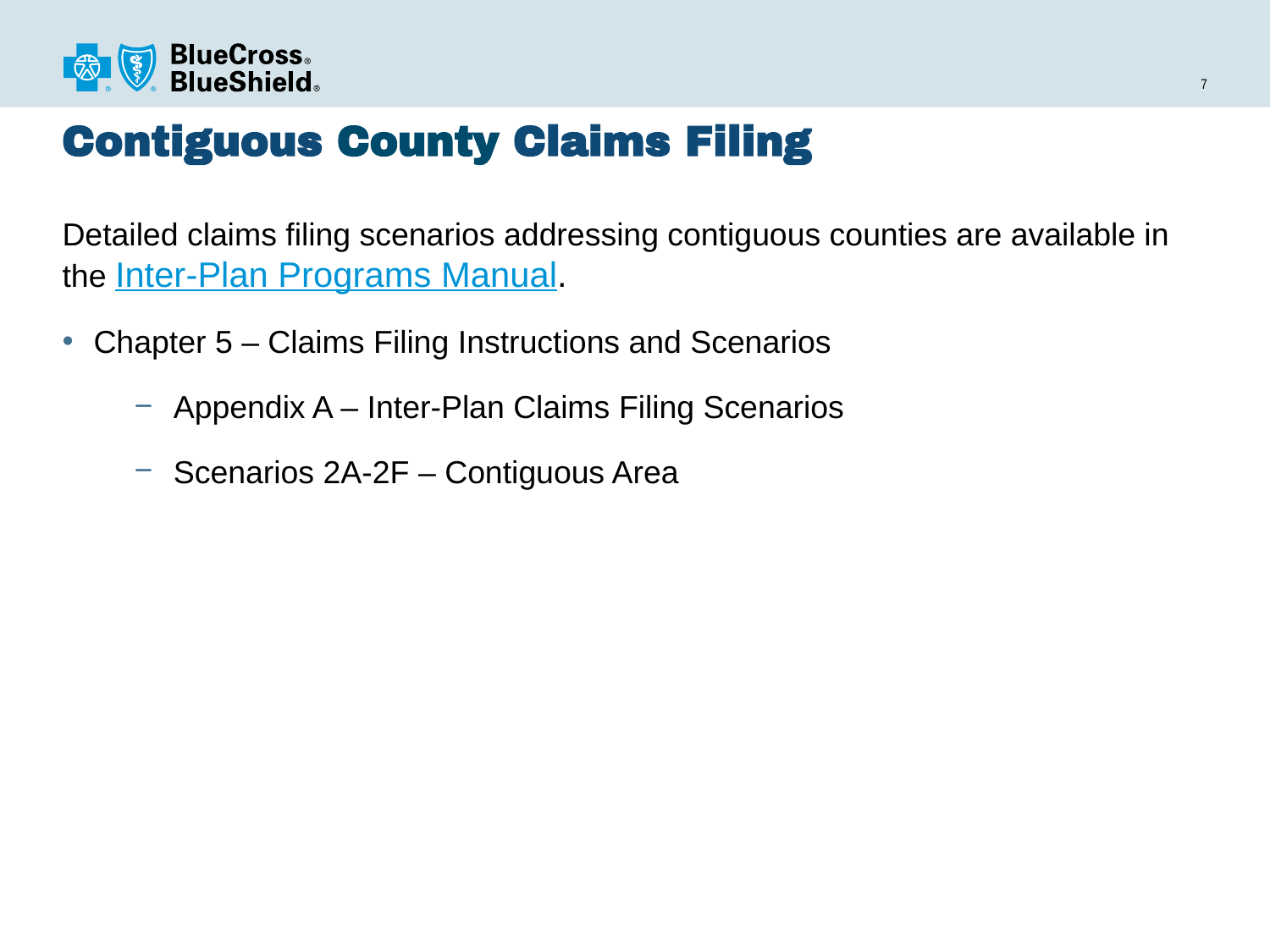

# Contiguous County Claims Filing
Detailed claims filing scenarios addressing contiguous counties are available in the Inter-Plan Programs Manual.
Chapter 5 – Claims Filing Instructions and Scenarios
Appendix A – Inter-Plan Claims Filing Scenarios
Scenarios 2A-2F – Contiguous Area